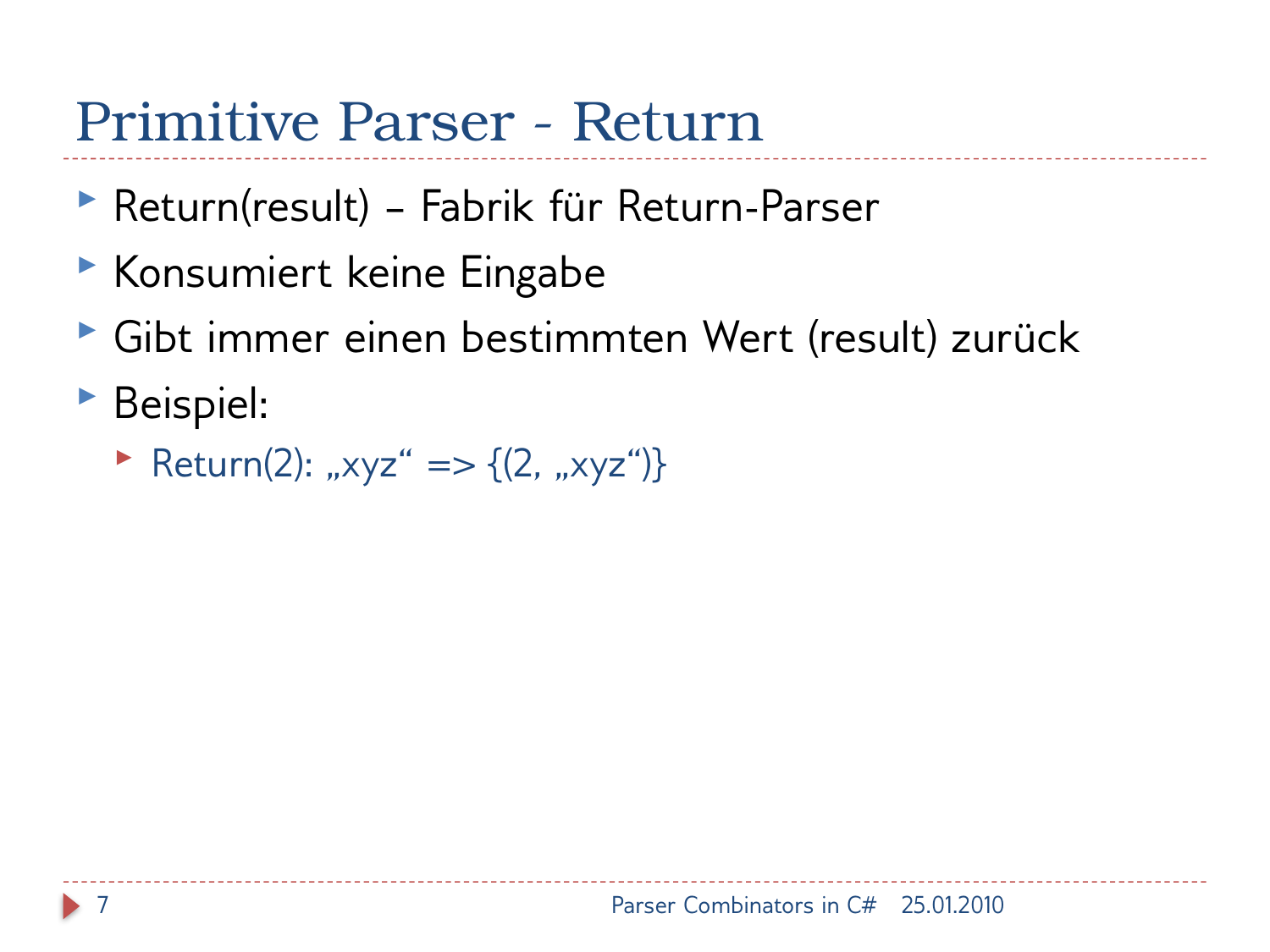

# Primitive Parser - Return
Return(result) – Fabrik für Return-Parser
Konsumiert keine Eingabe
Gibt immer einen bestimmten Wert (result) zurück
Beispiel:
Return(2): „xyz“ => {(2, „xyz“)}

7
Parser Combinators in C#
25.01.2010